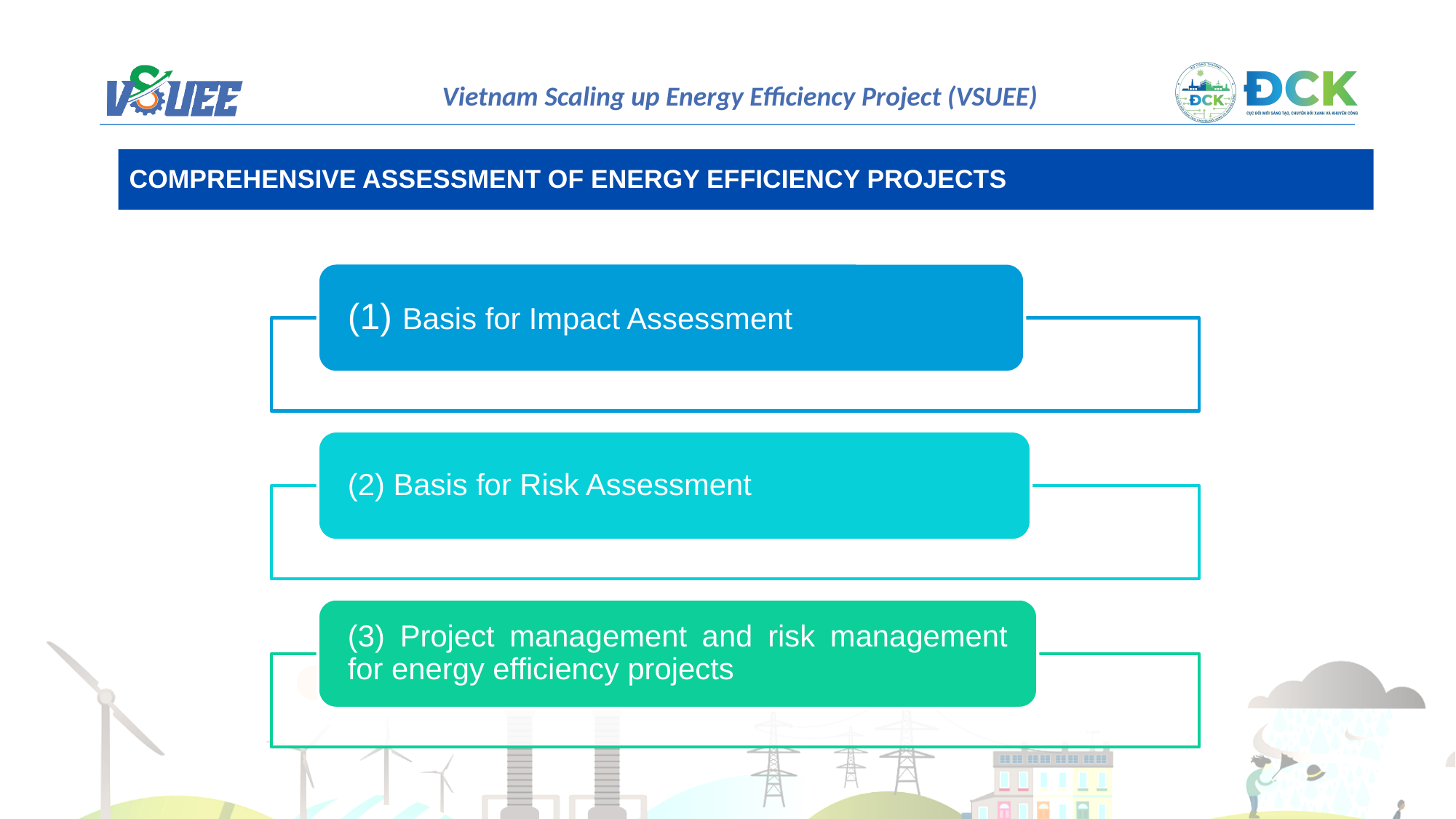

COMPREHENSIVE ASSESSMENT OF ENERGY EFFICIENCY PROJECTS

(1) Basis for Impact Assessment

(2) Basis for Risk Assessment

(3) Project management and risk management for energy efficiency projects